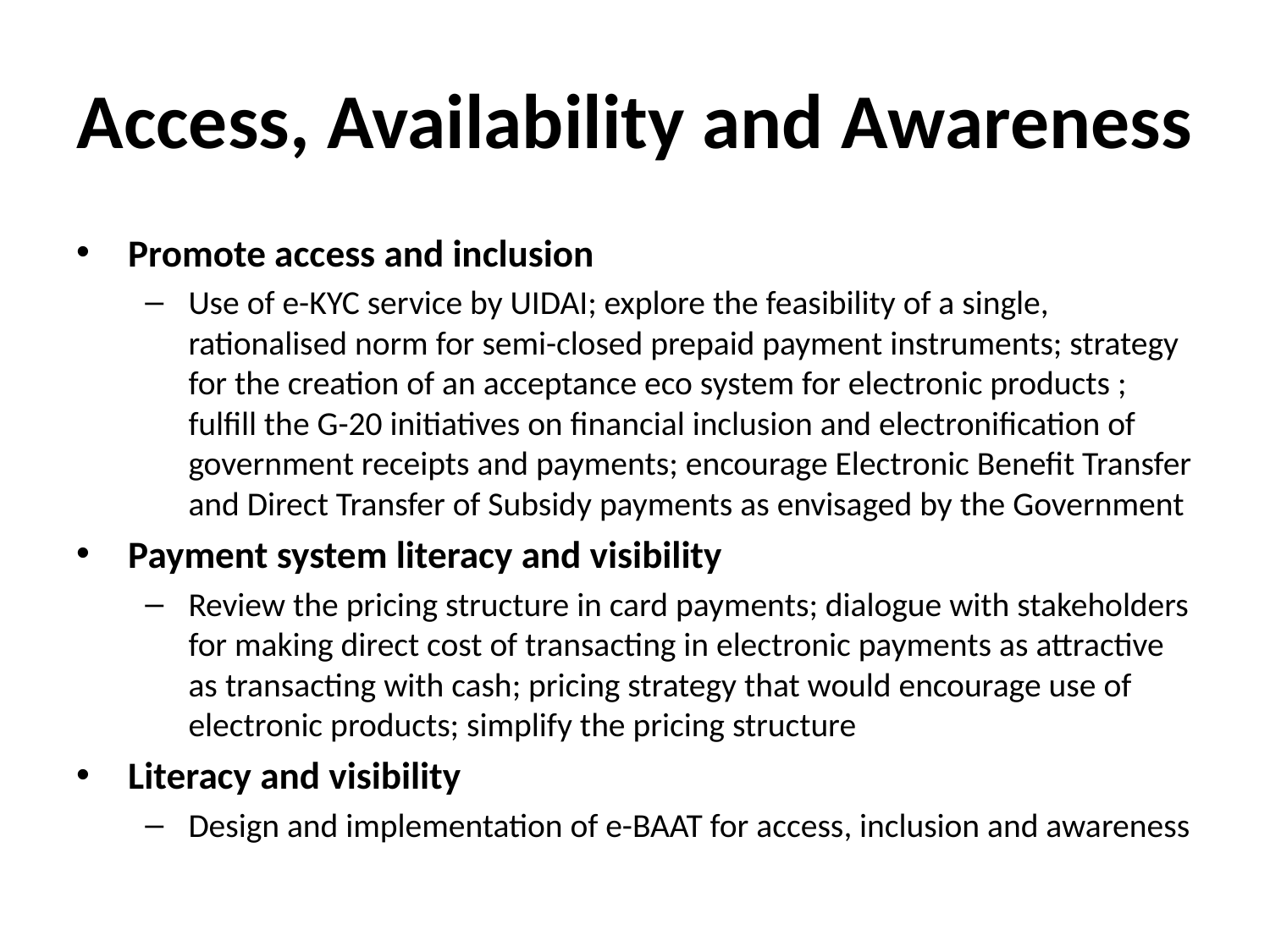

# Access, Availability and Awareness
Promote access and inclusion
Use of e-KYC service by UIDAI; explore the feasibility of a single, rationalised norm for semi-closed prepaid payment instruments; strategy for the creation of an acceptance eco system for electronic products ; fulfill the G-20 initiatives on financial inclusion and electronification of government receipts and payments; encourage Electronic Benefit Transfer and Direct Transfer of Subsidy payments as envisaged by the Government
Payment system literacy and visibility
Review the pricing structure in card payments; dialogue with stakeholders for making direct cost of transacting in electronic payments as attractive as transacting with cash; pricing strategy that would encourage use of electronic products; simplify the pricing structure
Literacy and visibility
Design and implementation of e-BAAT for access, inclusion and awareness